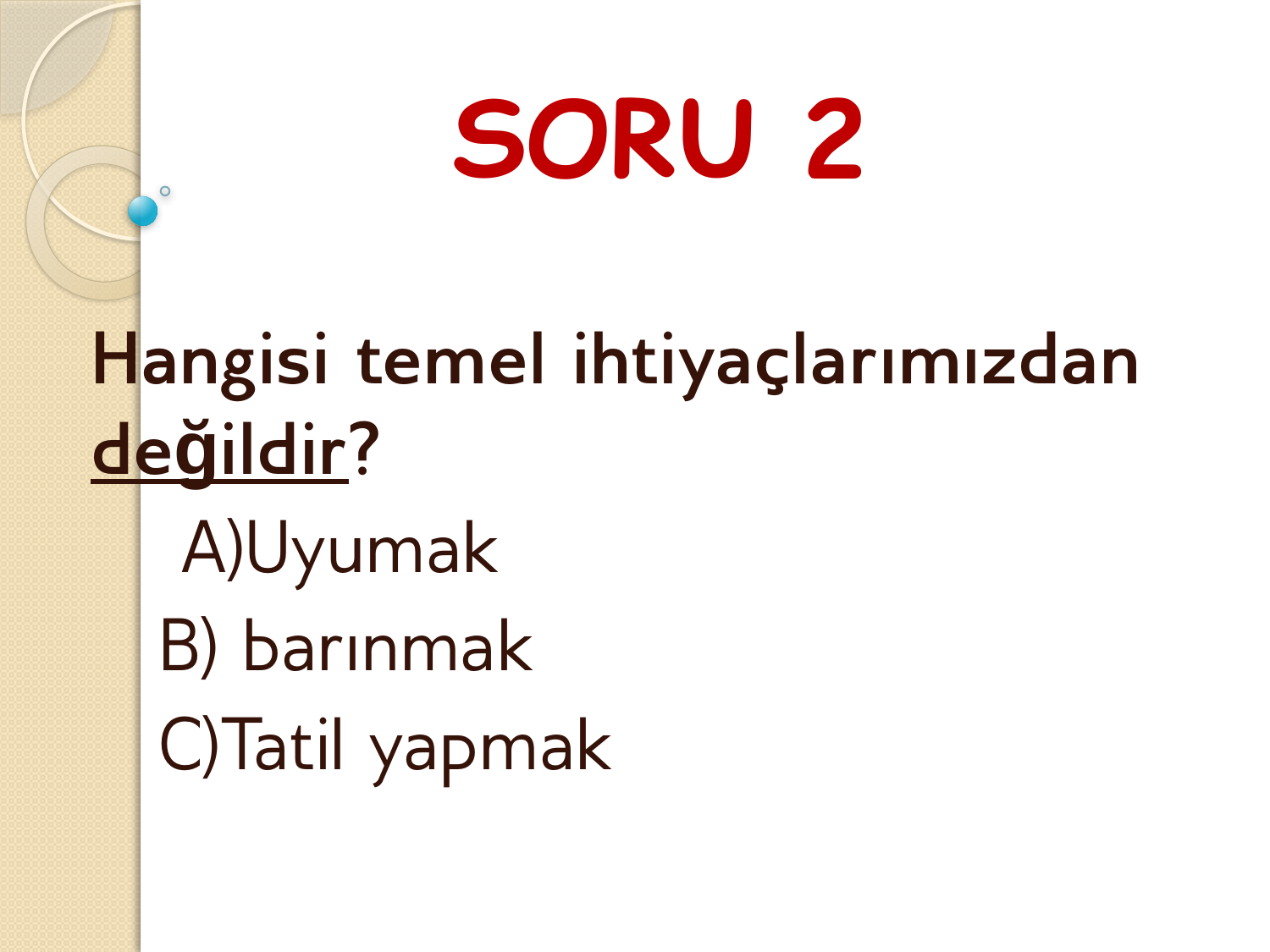

# SORU 2

Hangisi temel ihtiyaçlarımızdan değildir?
    A)Uyumak
   B) barınmak
   C)Tatil yapmak